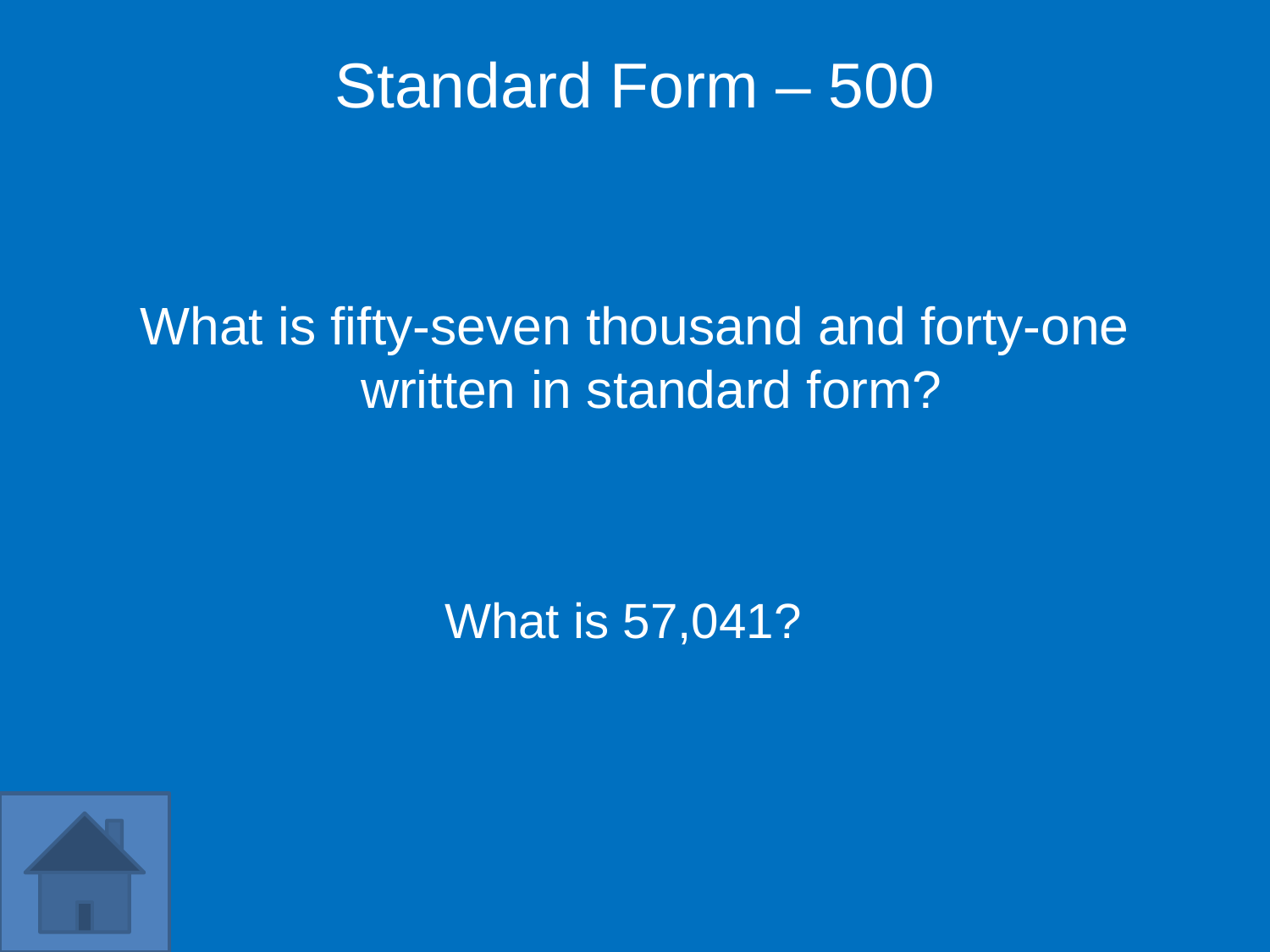

Standard Form – 500

What is fifty-seven thousand and forty-one written in standard form?

What is 57,041?